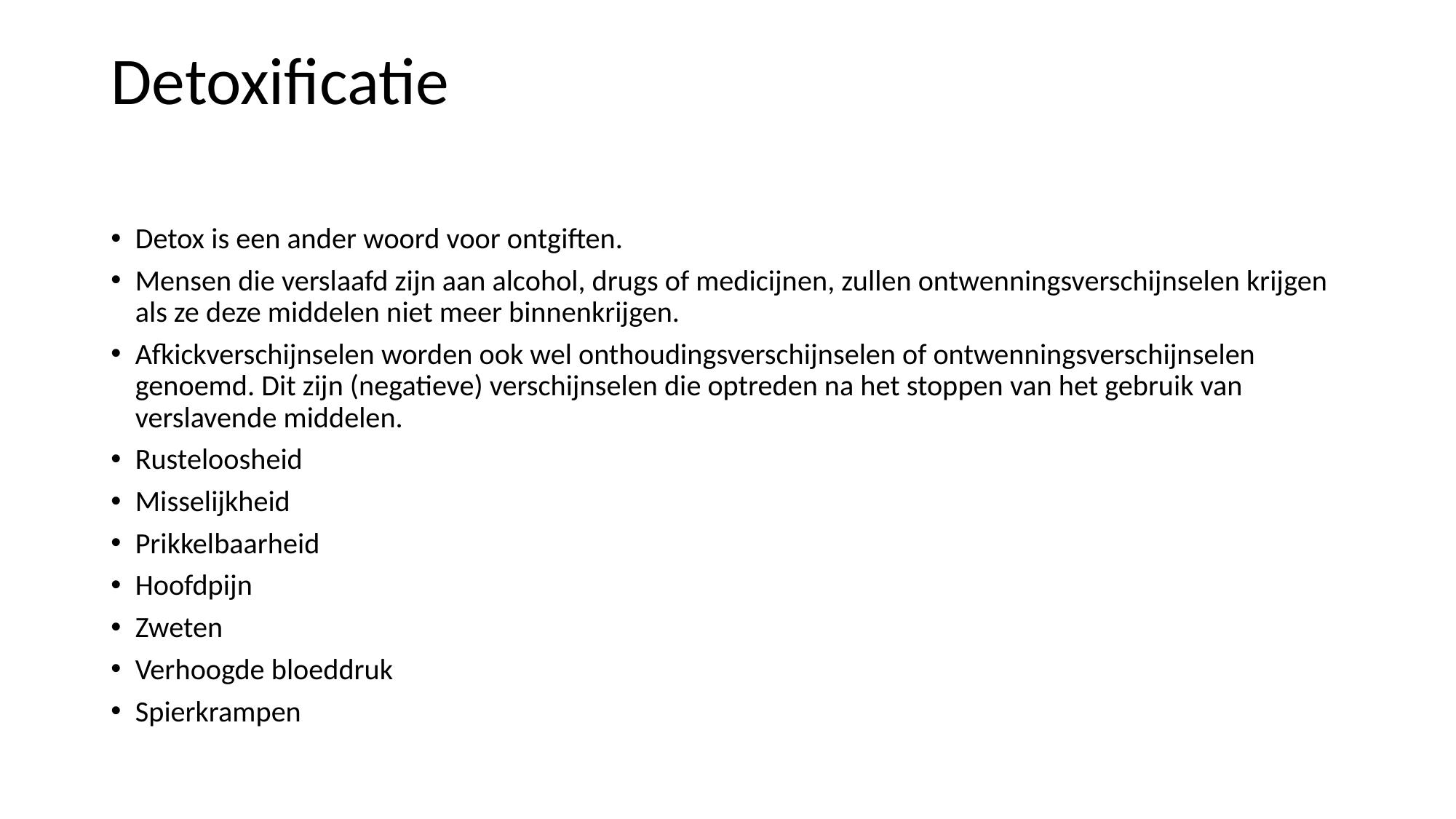

# Detoxificatie
Detox is een ander woord voor ontgiften.
Mensen die verslaafd zijn aan alcohol, drugs of medicijnen, zullen ontwenningsverschijnselen krijgen als ze deze middelen niet meer binnenkrijgen.
Afkickverschijnselen worden ook wel onthoudingsverschijnselen of ontwenningsverschijnselen genoemd. Dit zijn (negatieve) verschijnselen die optreden na het stoppen van het gebruik van verslavende middelen.
Rusteloosheid
Misselijkheid
Prikkelbaarheid
Hoofdpijn
Zweten
Verhoogde bloeddruk
Spierkrampen